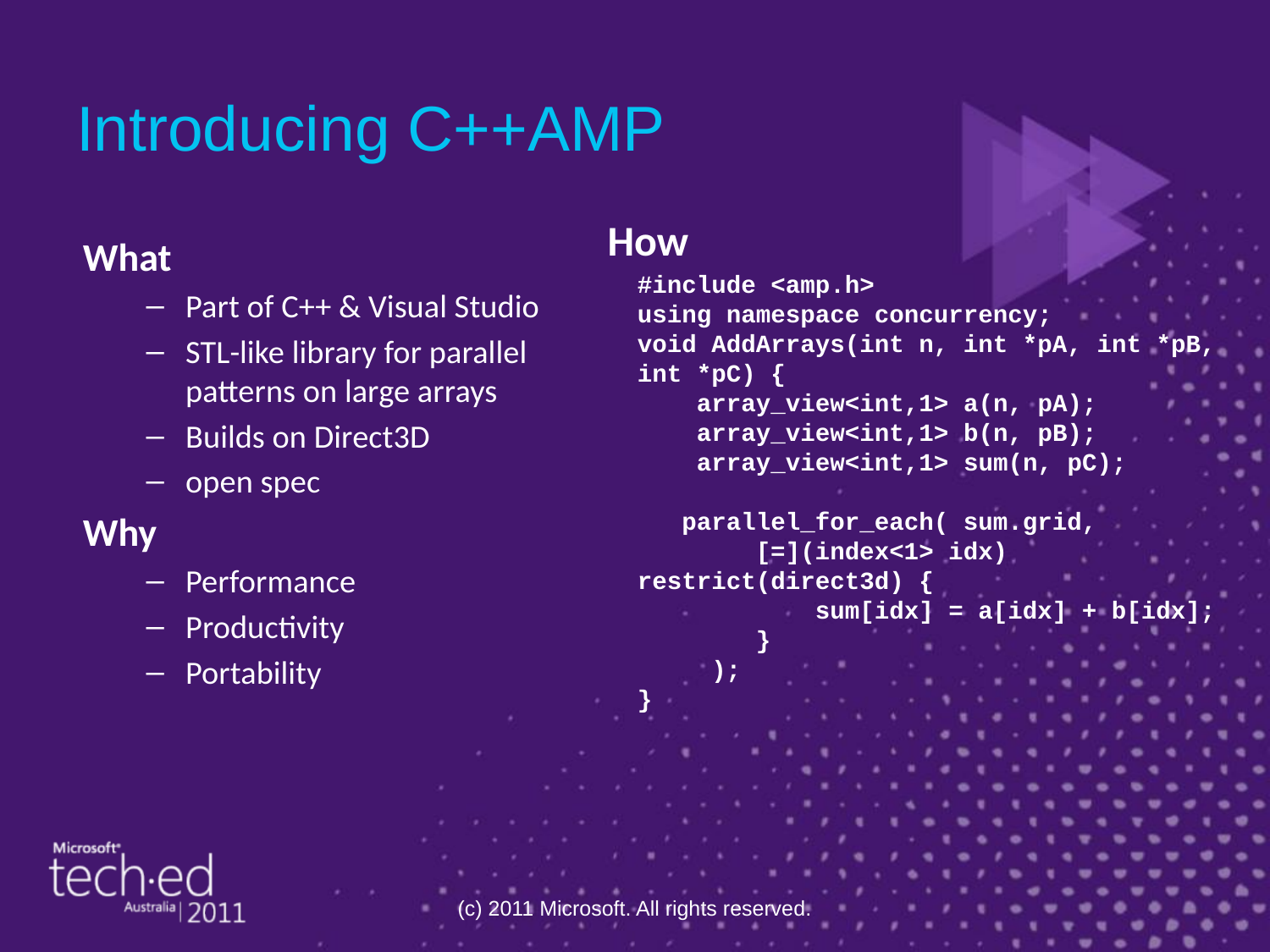

# Introducing C++AMP
How
What
Part of C++ & Visual Studio
STL-like library for parallel patterns on large arrays
Builds on Direct3D
open spec
Why
Performance
Productivity
Portability
#include <amp.h>
using namespace concurrency;
void AddArrays(int n, int *pA, int *pB, int *pC) {
    array_view<int,1> a(n, pA);
    array_view<int,1> b(n, pB);
    array_view<int,1> sum(n, pC);

   parallel_for_each( sum.grid,
        [=](index<1> idx) restrict(direct3d) {
            sum[idx] = a[idx] + b[idx];
        }
     );
}
(c) 2011 Microsoft. All rights reserved.